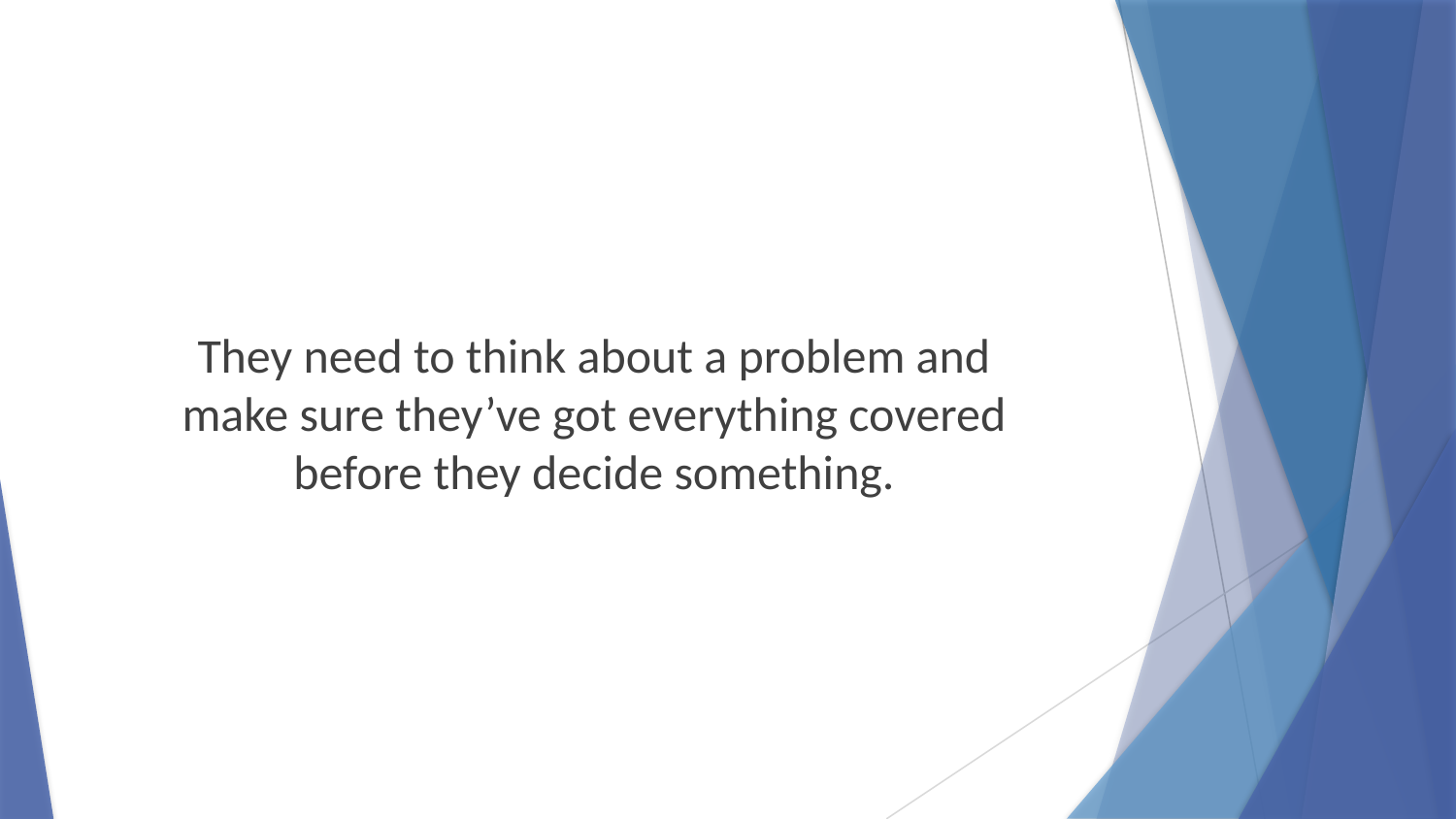

They need to think about a problem and
make sure they’ve got everything covered
before they decide something.